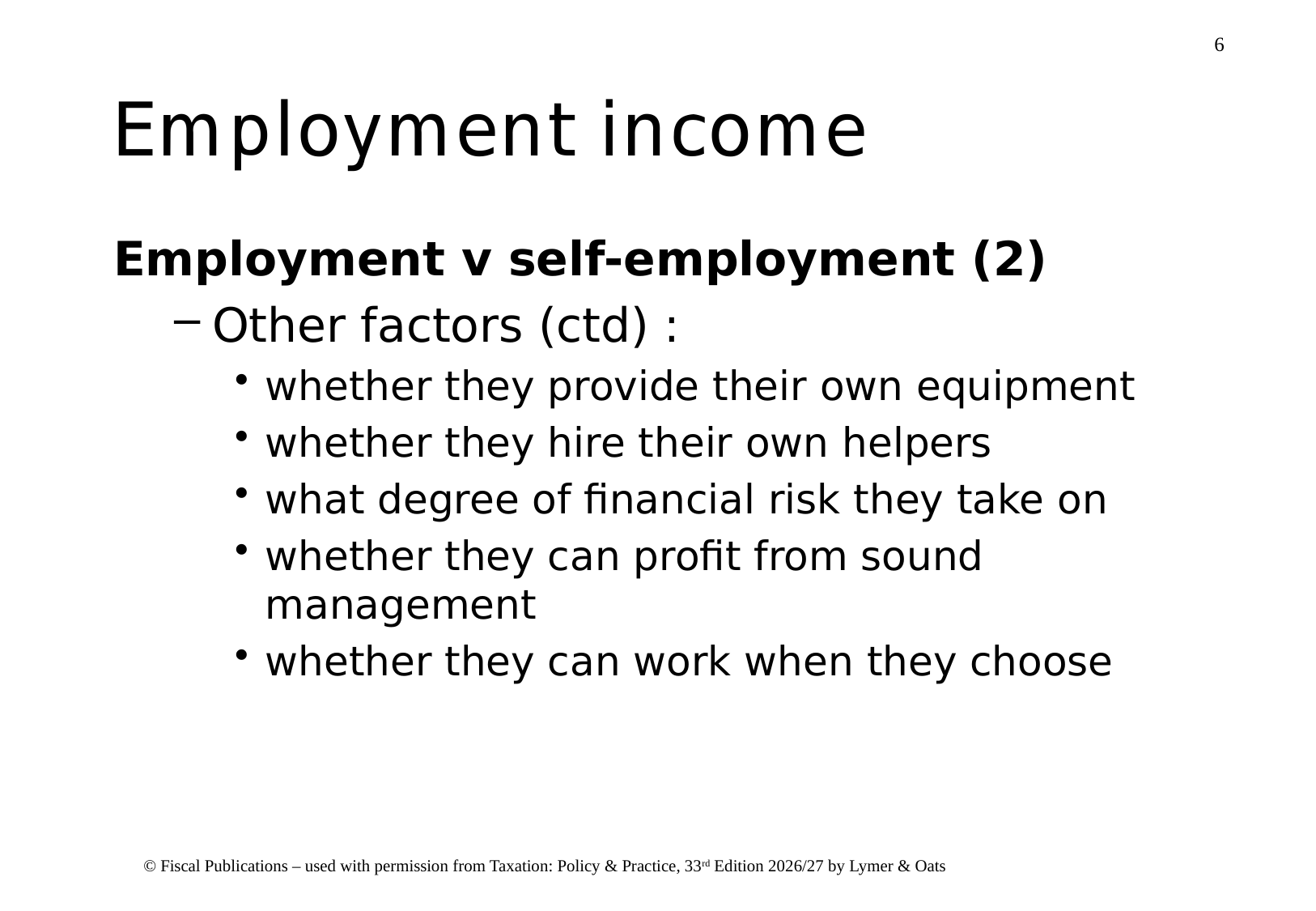

# Employment income
Employment v self-employment (2)
Other factors (ctd) :
whether they provide their own equipment
whether they hire their own helpers
what degree of financial risk they take on
whether they can profit from sound management
whether they can work when they choose